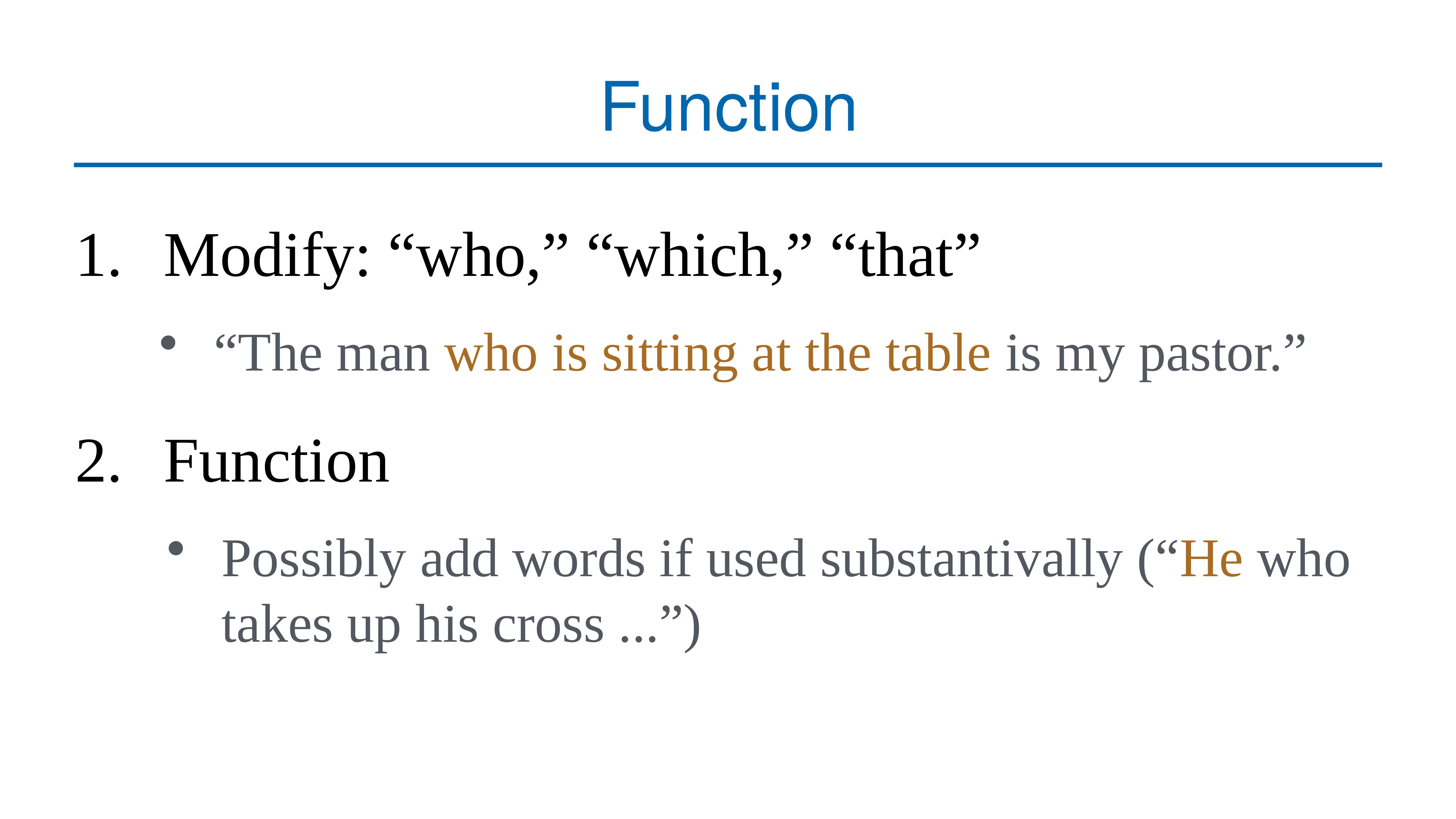

# Function
Modify: “who,” “which,” “that”
“The man who is sitting at the table is my pastor.”
Function
Possibly add words if used substantivally (“He who takes up his cross ...”)